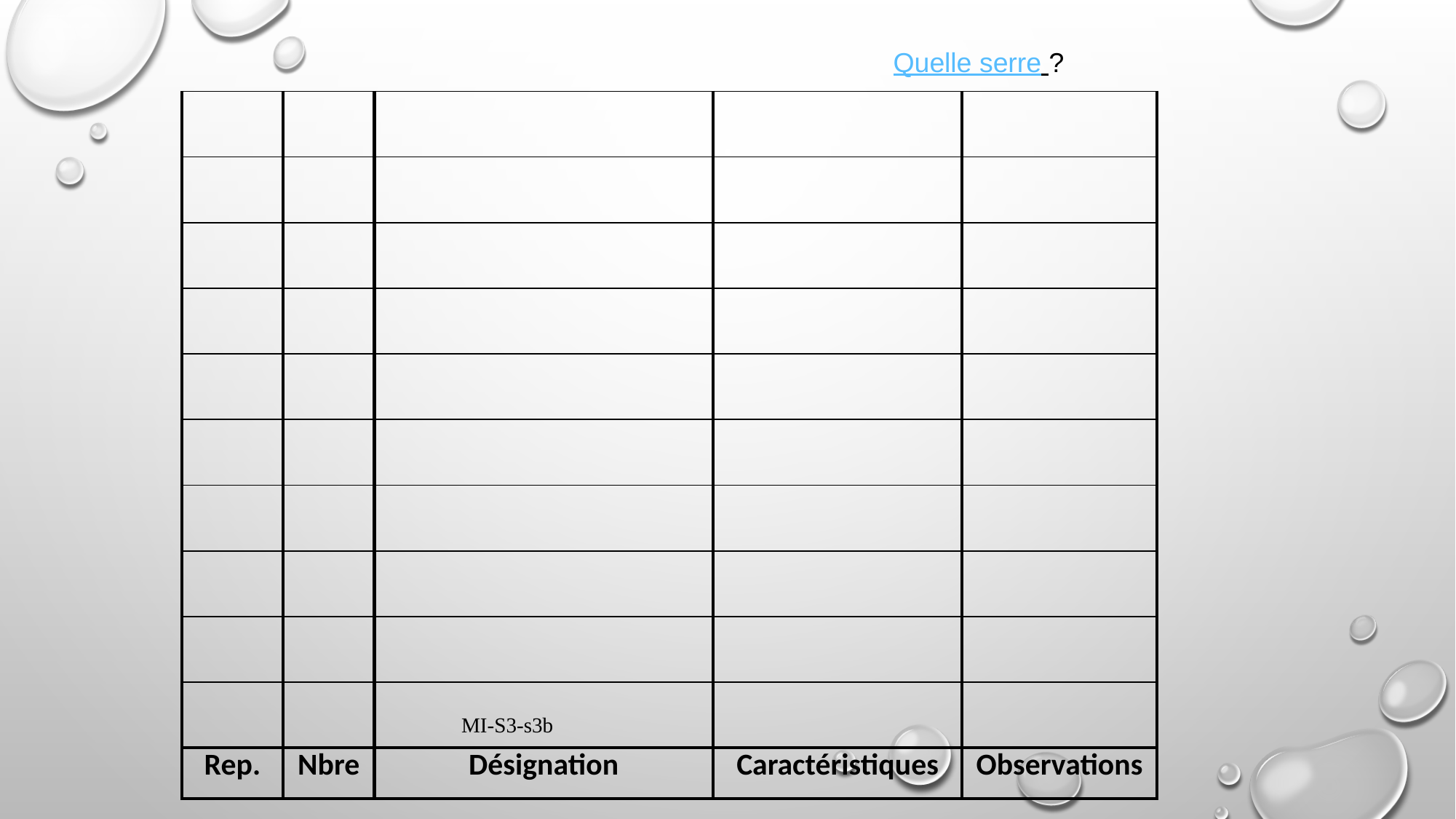

Quelle serre ?
|  |  |  |  |  |
| --- | --- | --- | --- | --- |
|  |  |  |  |  |
|  |  |  |  |  |
|  |  |  |  |  |
|  |  |  |  |  |
|  |  |  |  |  |
|  |  |  |  |  |
|  |  |  |  |  |
|  |  |  |  |  |
|  |  |  |  |  |
| Rep. | Nbre | Désignation | Caractéristiques | Observations |
MI-S3-s3b